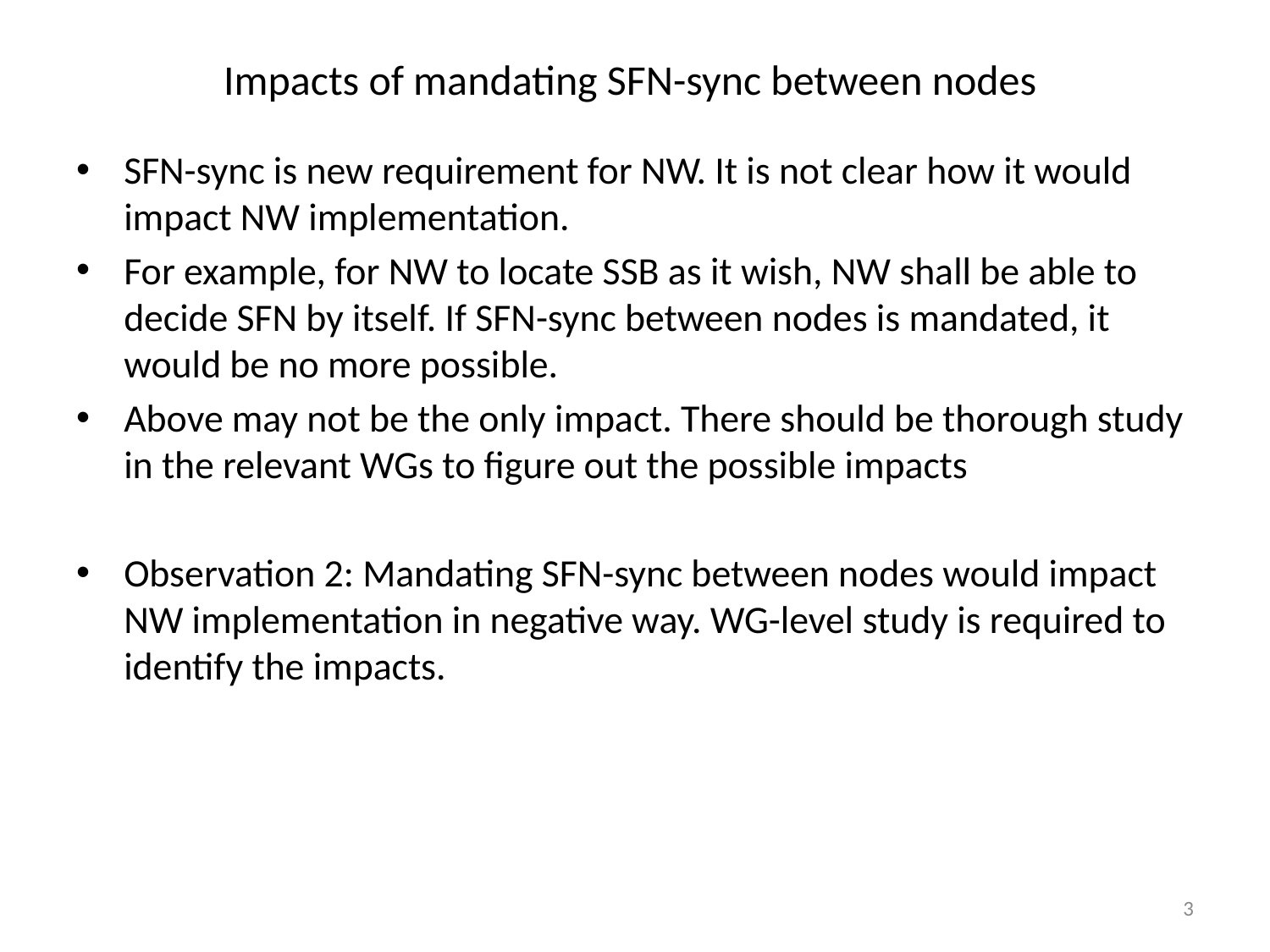

# Impacts of mandating SFN-sync between nodes
SFN-sync is new requirement for NW. It is not clear how it would impact NW implementation.
For example, for NW to locate SSB as it wish, NW shall be able to decide SFN by itself. If SFN-sync between nodes is mandated, it would be no more possible.
Above may not be the only impact. There should be thorough study in the relevant WGs to figure out the possible impacts

Observation 2: Mandating SFN-sync between nodes would impact NW implementation in negative way. WG-level study is required to identify the impacts.

3